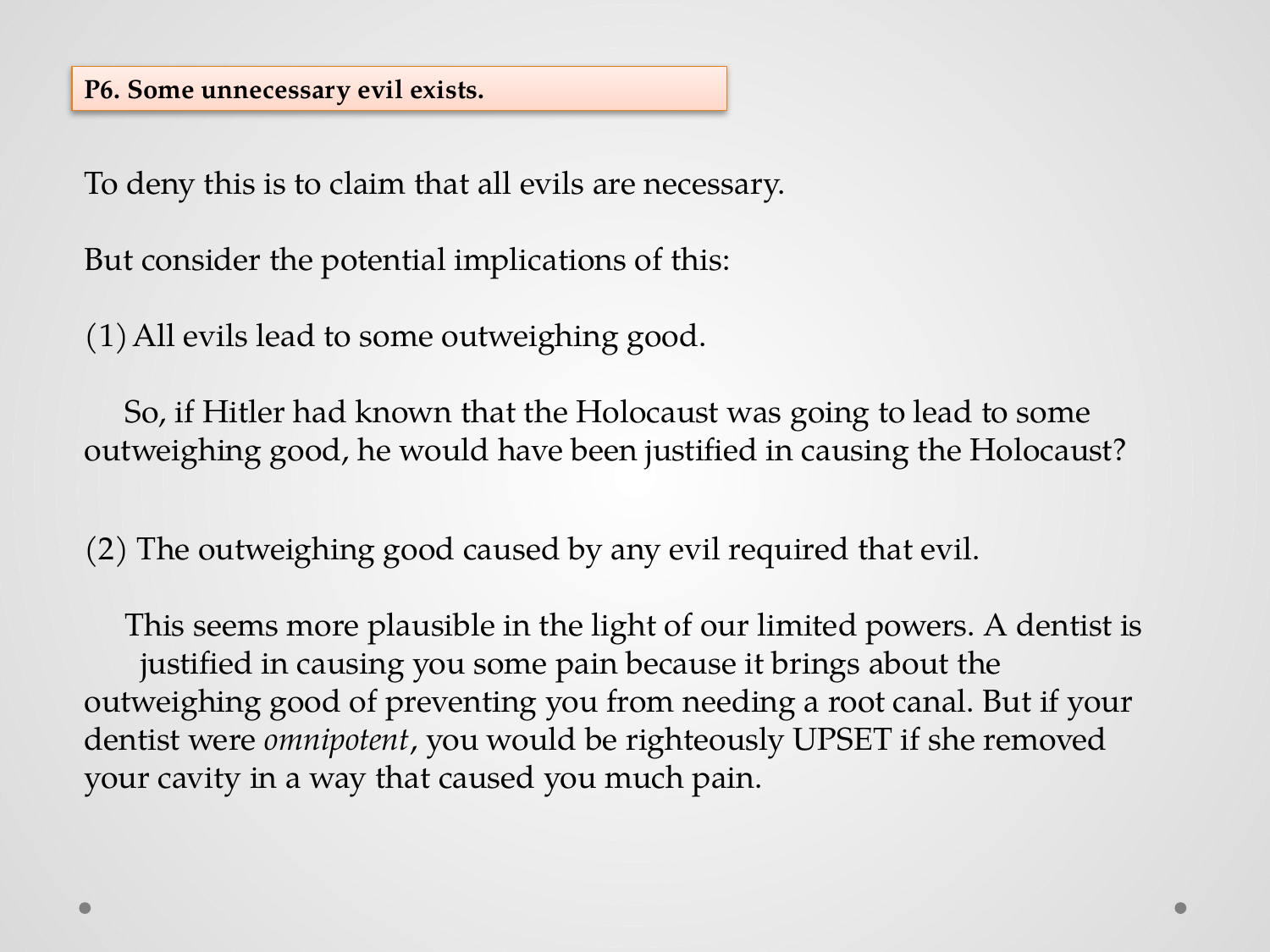

P6. Some unnecessary evil exists.
To deny this is to claim that all evils are necessary.

But consider the potential implications of this:

All evils lead to some outweighing good.

     So, if Hitler had known that the Holocaust was going to lead to some           outweighing good, he would have been justified in causing the Holocaust?
(2) The outweighing good caused by any evil required that evil.

     This seems more plausible in the light of our limited powers. A dentist is           justified in causing you some pain because it brings about the outweighing good of preventing you from needing a root canal. But if your dentist were omnipotent, you would be righteously UPSET if she removed your cavity in a way that caused you much pain.